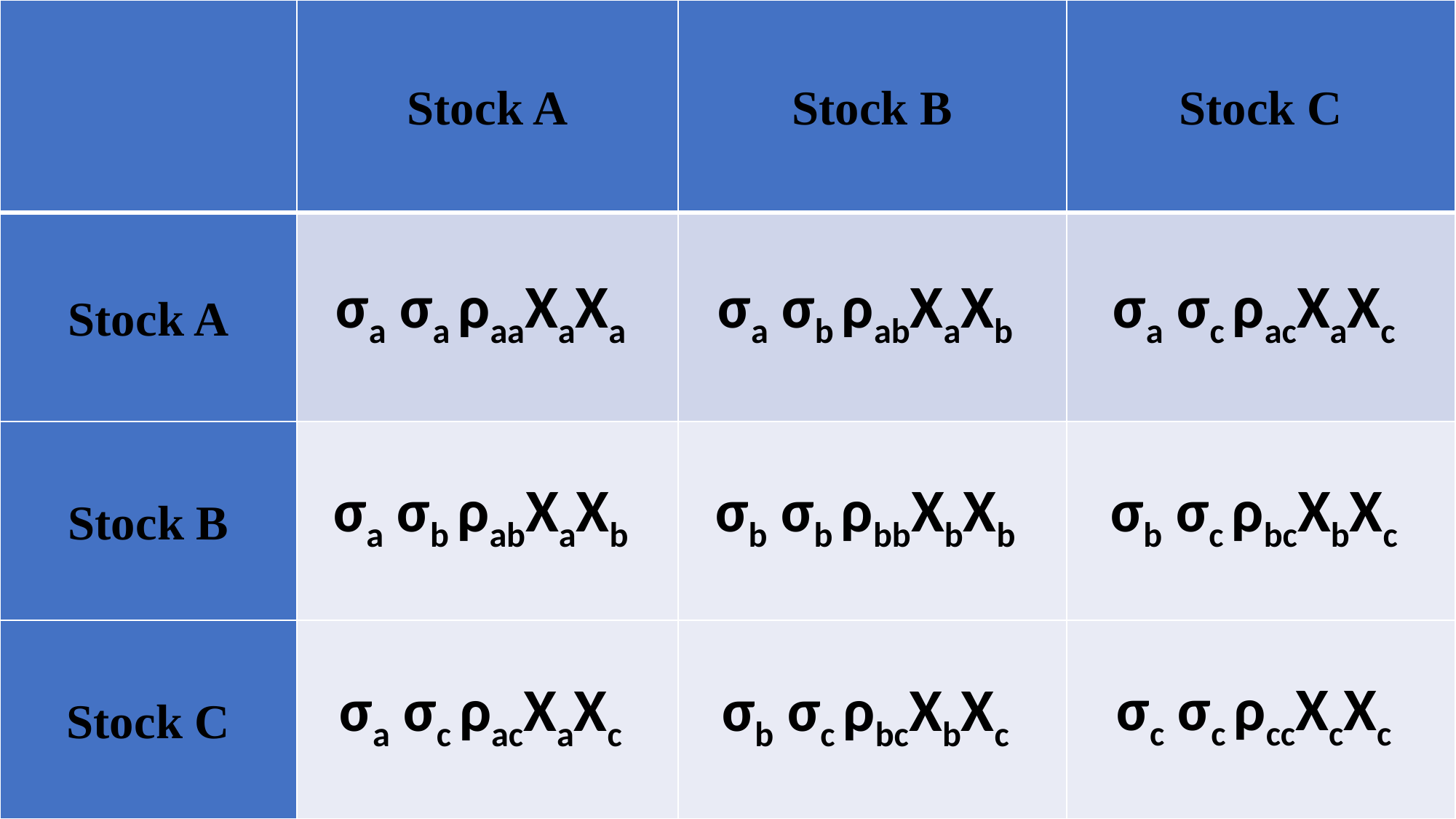

|  | Stock A | Stock B | Stock C |
| --- | --- | --- | --- |
| Stock A | σa σa ρaaXaXa | σa σb ρabXaXb | σa σc ρacXaXc |
| Stock B | σa σb ρabXaXb | σb σb ρbbXbXb | σb σc ρbcXbXc |
| Stock C | σa σc ρacXaXc | σb σc ρbcXbXc | σc σc ρccXcXc |